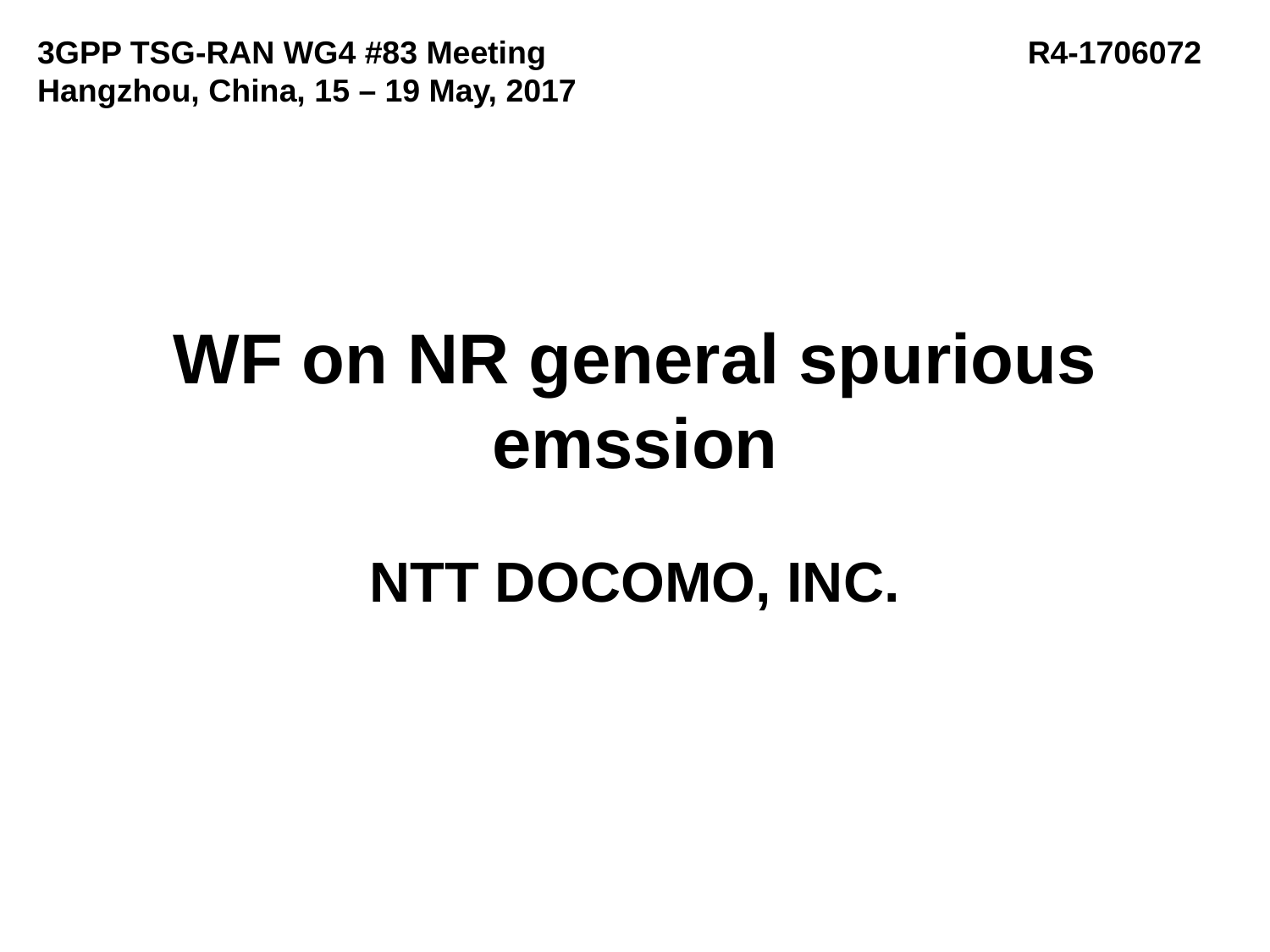

3GPP TSG-RAN WG4 #83 Meeting				 Hangzhou, China, 15 – 19 May, 2017
R4-1706072
# WF on NR general spurious emssion
NTT DOCOMO, INC.